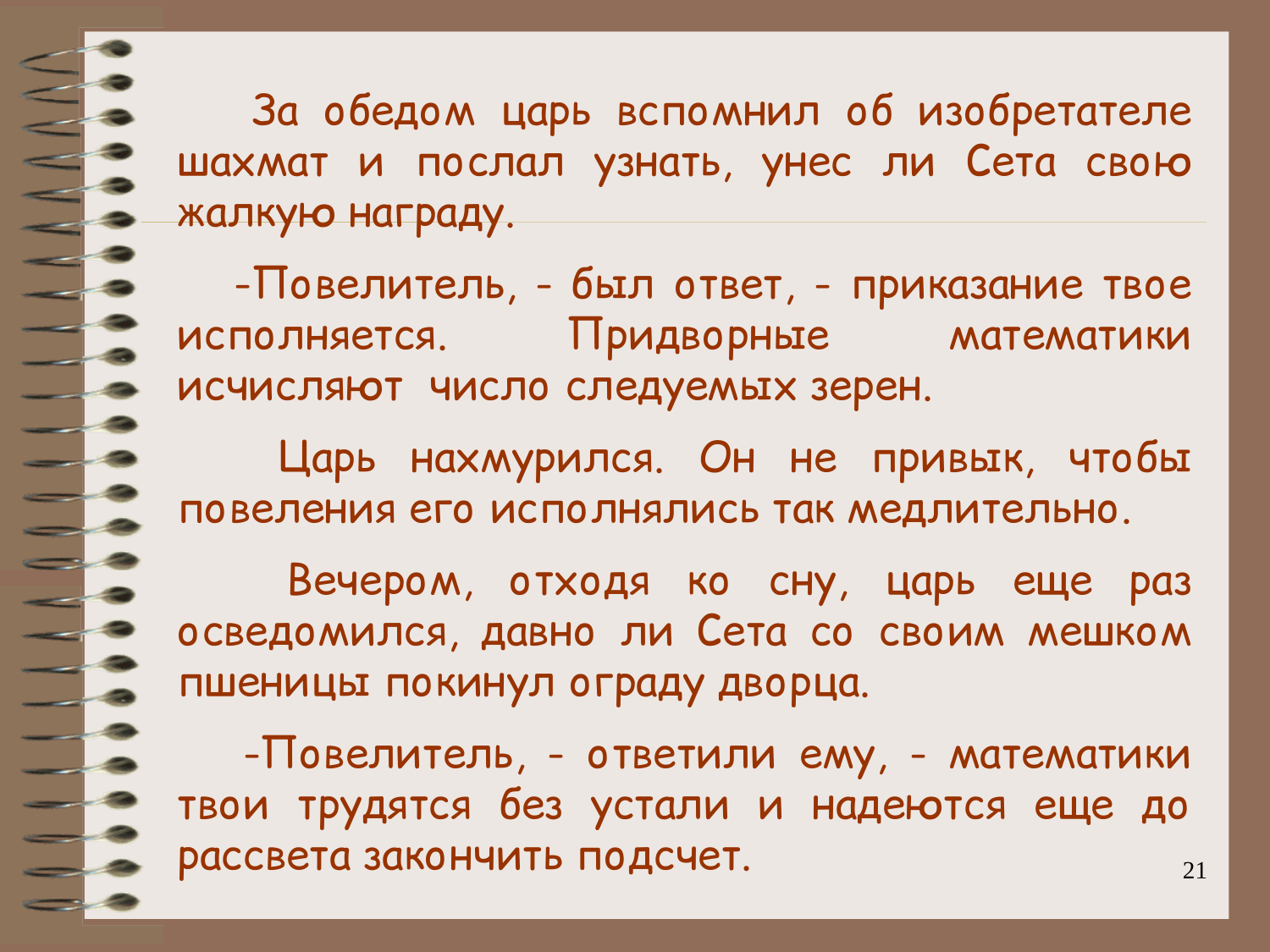

За обедом царь вспомнил об изобретателе шахмат и послал узнать, унес ли Сета свою жалкую награду.
   -Повелитель, - был ответ, - приказание твое исполняется. Придворные математики исчисляют  число следуемых зерен.
   Царь нахмурился. Он не привык, чтобы повеления его исполнялись так медлительно.
   Вечером, отходя ко сну, царь еще раз осведомился, давно ли Сета со своим мешком пшеницы покинул ограду дворца.
   -Повелитель, - ответили ему, - математики твои трудятся без устали и надеются еще до рассвета закончить подсчет.
21